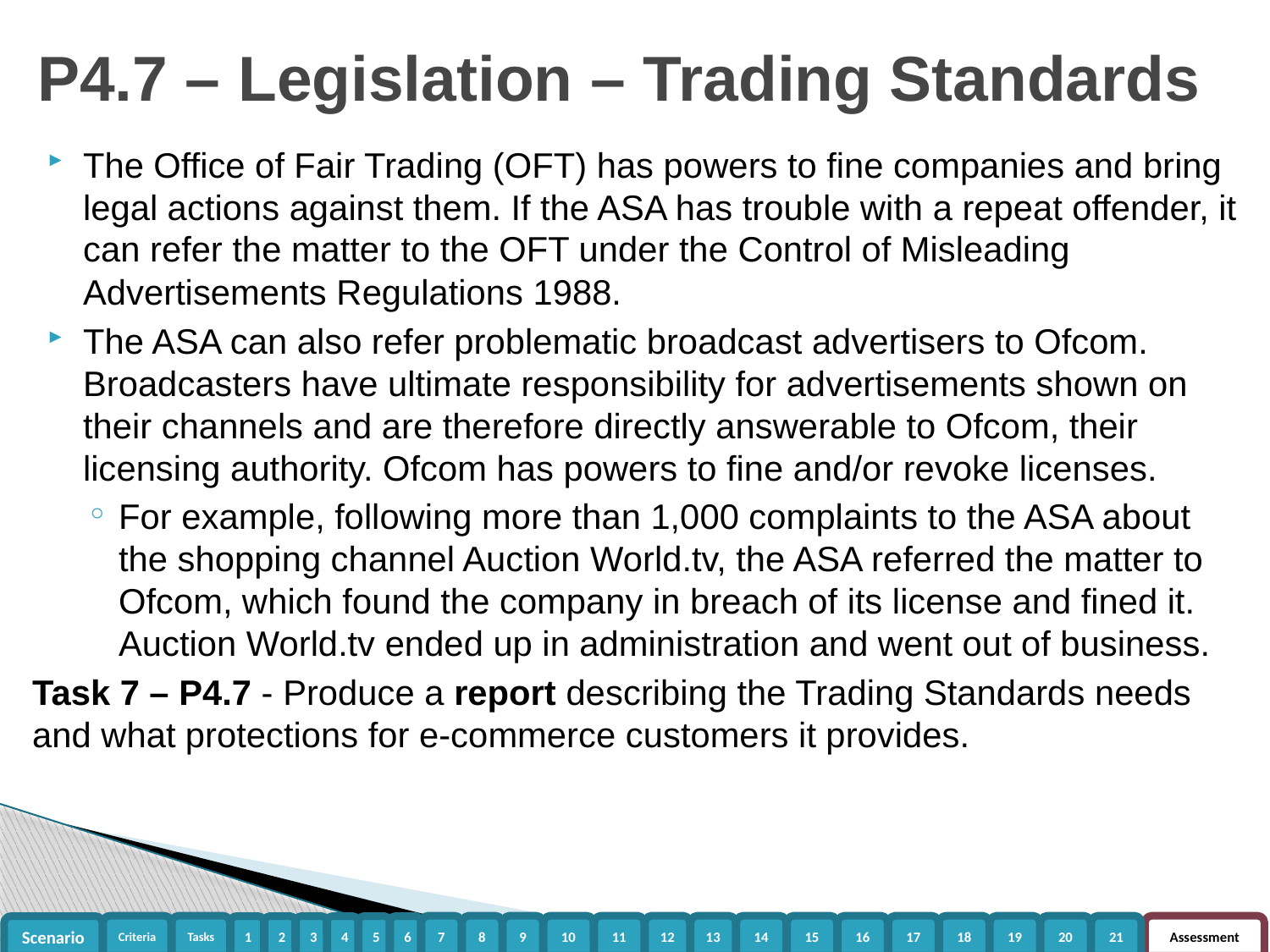

# P4.7 – Legislation – Trading Standards
The Office of Fair Trading (OFT) has powers to fine companies and bring legal actions against them. If the ASA has trouble with a repeat offender, it can refer the matter to the OFT under the Control of Misleading Advertisements Regulations 1988.
The ASA can also refer problematic broadcast advertisers to Ofcom. Broadcasters have ultimate responsibility for advertisements shown on their channels and are therefore directly answerable to Ofcom, their licensing authority. Ofcom has powers to fine and/or revoke licenses.
For example, following more than 1,000 complaints to the ASA about the shopping channel Auction World.tv, the ASA referred the matter to Ofcom, which found the company in breach of its license and fined it. Auction World.tv ended up in administration and went out of business.
Task 7 – P4.7 - Produce a report describing the Trading Standards needs and what protections for e-commerce customers it provides.